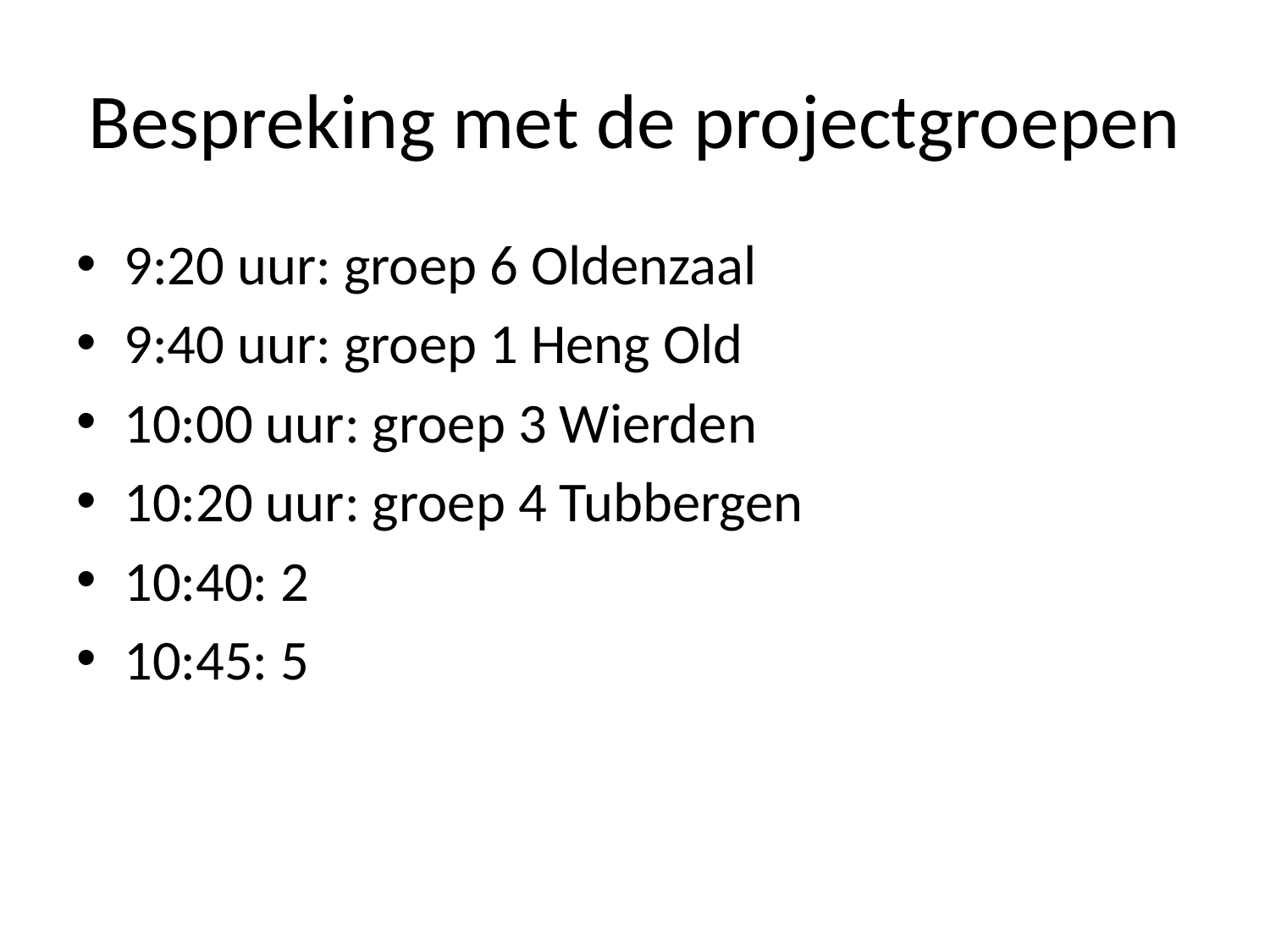

# Bespreking met de projectgroepen
9:20 uur: groep 6 Oldenzaal
9:40 uur: groep 1 Heng Old
10:00 uur: groep 3 Wierden
10:20 uur: groep 4 Tubbergen
10:40: 2
10:45: 5